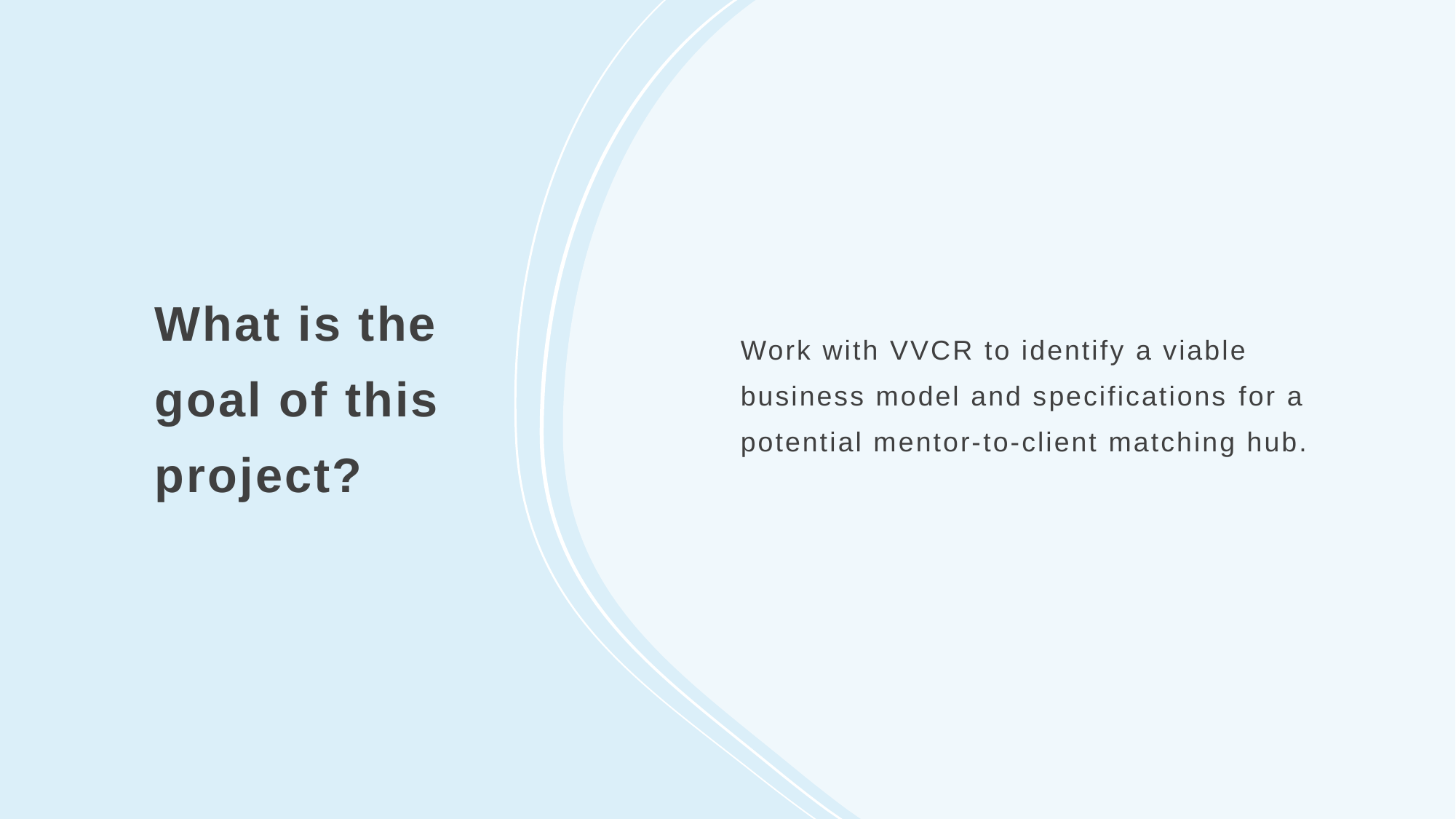

# What is the goal of this project?
Work with VVCR to identify a viable business model and specifications for a potential mentor-to-client matching hub.